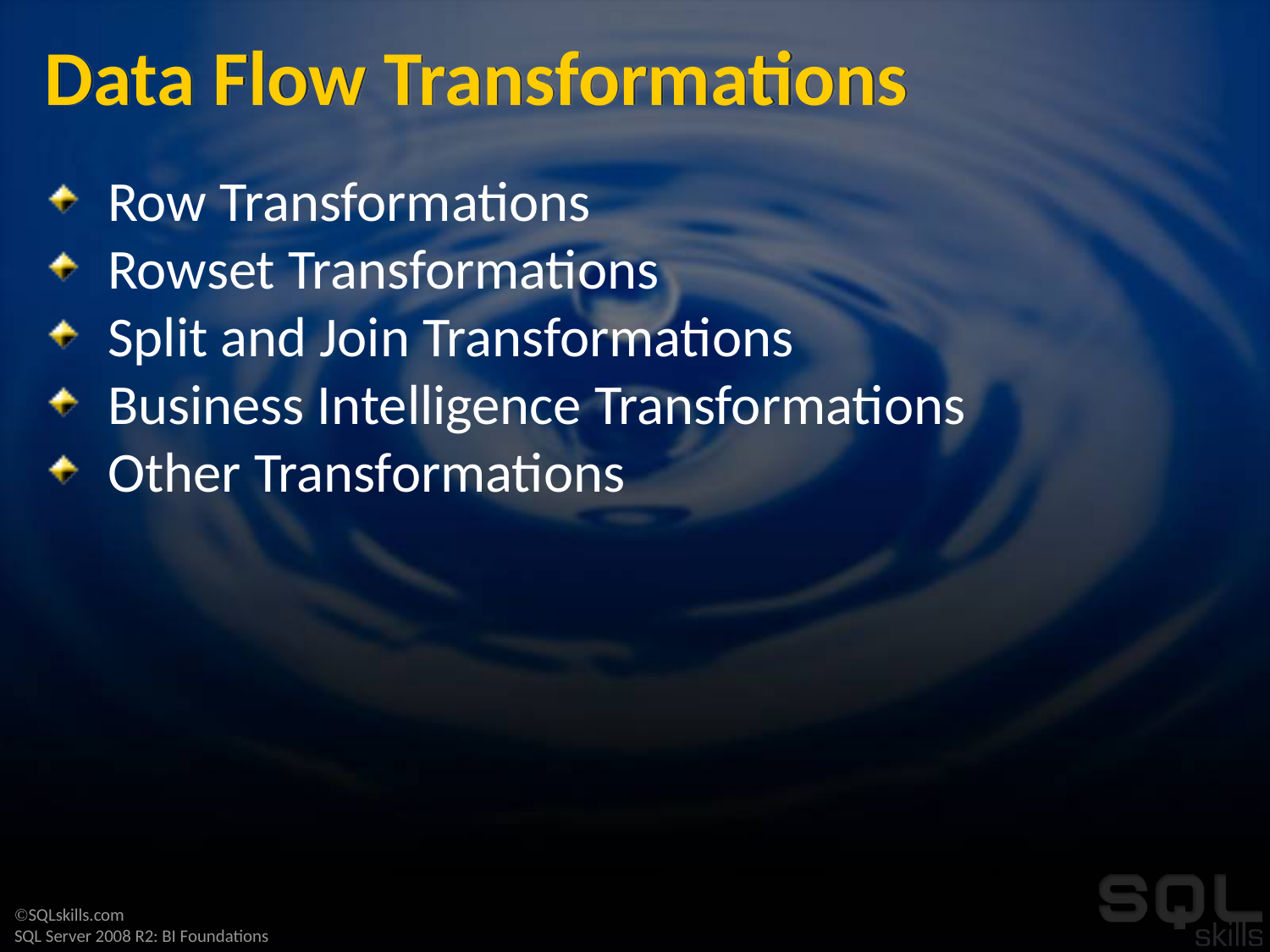

# Data Flow Transformations
Row Transformations
Rowset Transformations
Split and Join Transformations
Business Intelligence Transformations
Other Transformations